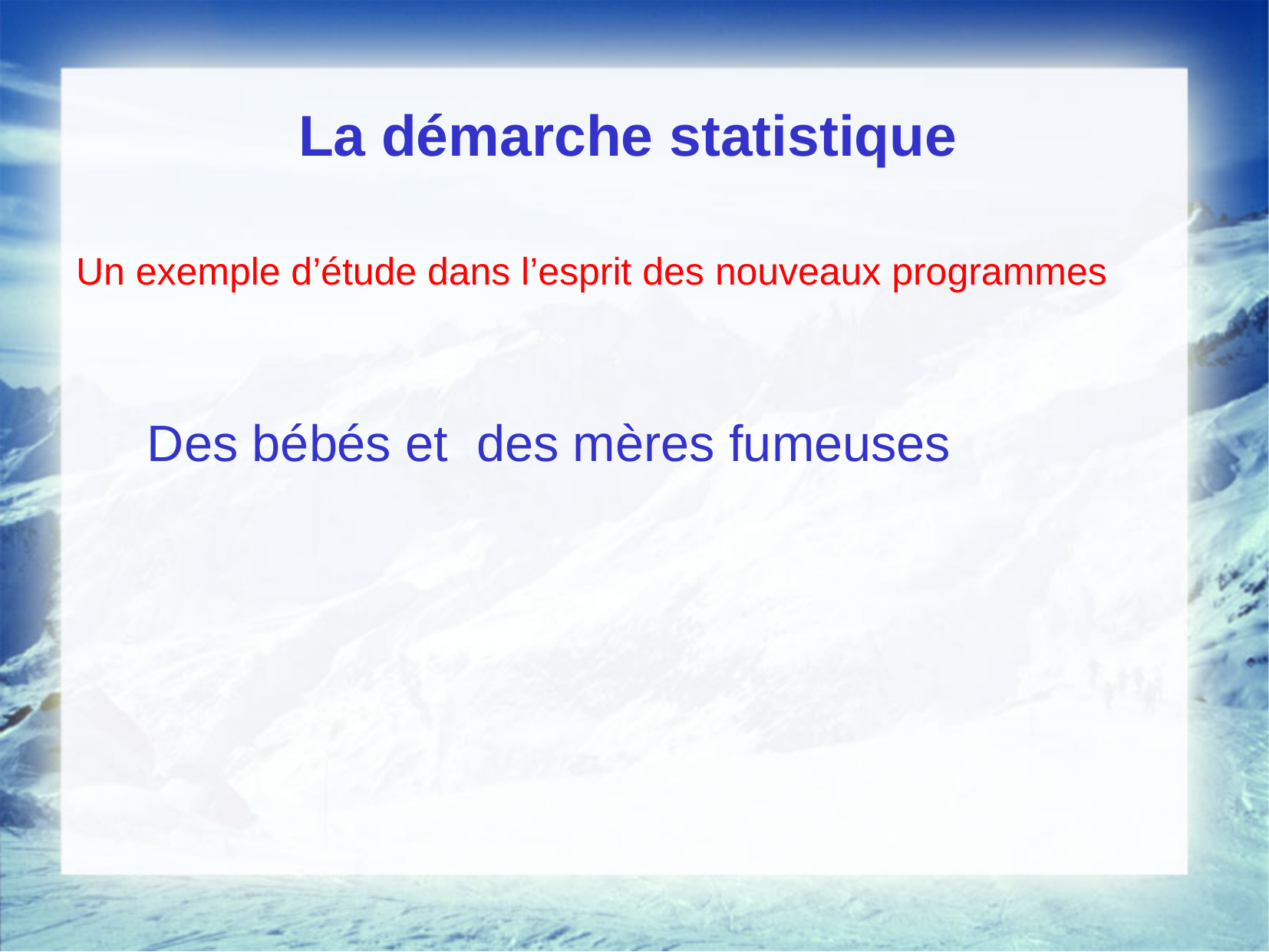

La démarche statistique
Un exemple d’étude dans l’esprit des nouveaux programmes

Des bébés et  des mères fumeuses

Consulter